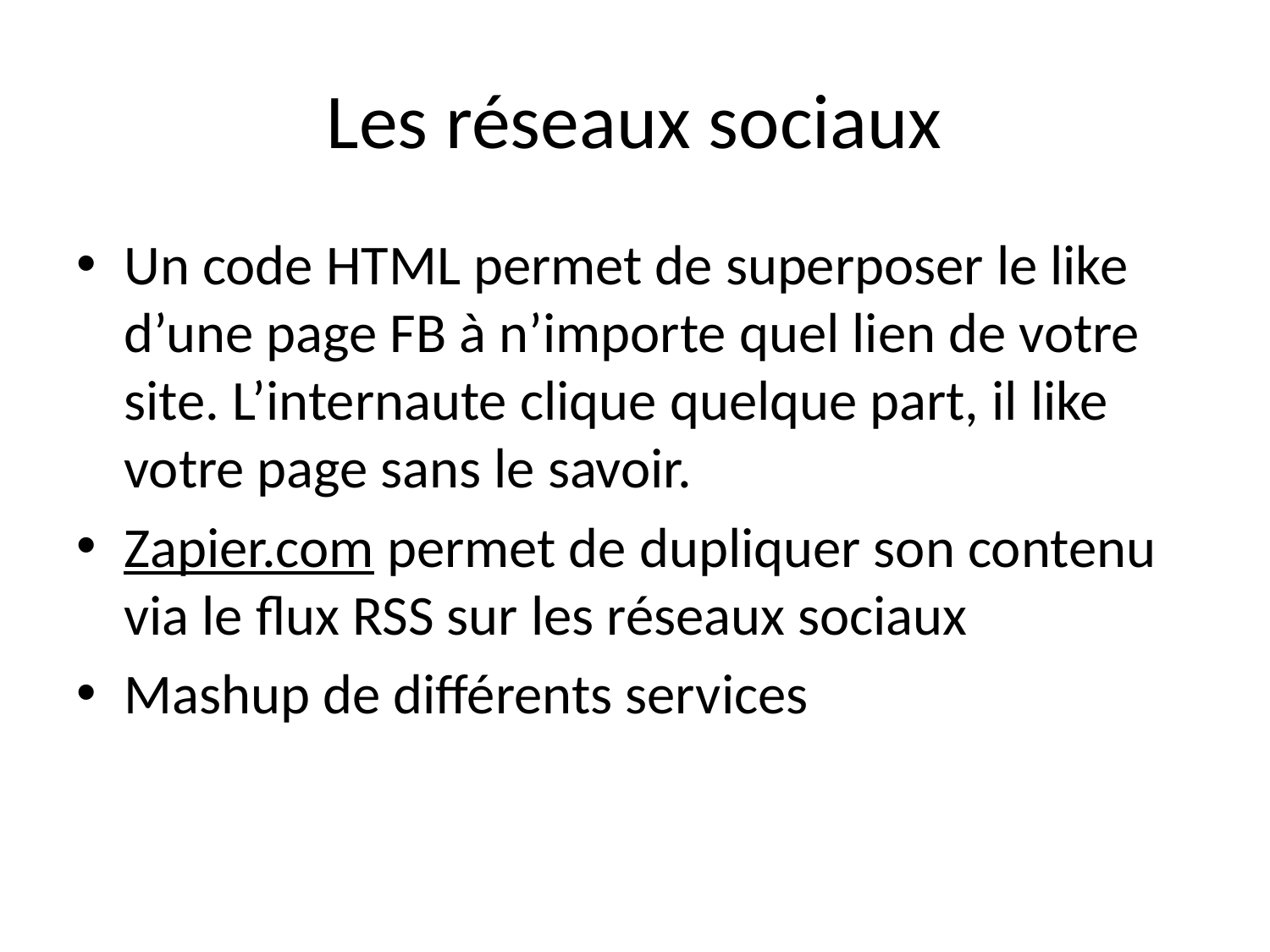

# Les réseaux sociaux
Un code HTML permet de superposer le like d’une page FB à n’importe quel lien de votre site. L’internaute clique quelque part, il like votre page sans le savoir.
Zapier.com permet de dupliquer son contenu via le flux RSS sur les réseaux sociaux
Mashup de différents services